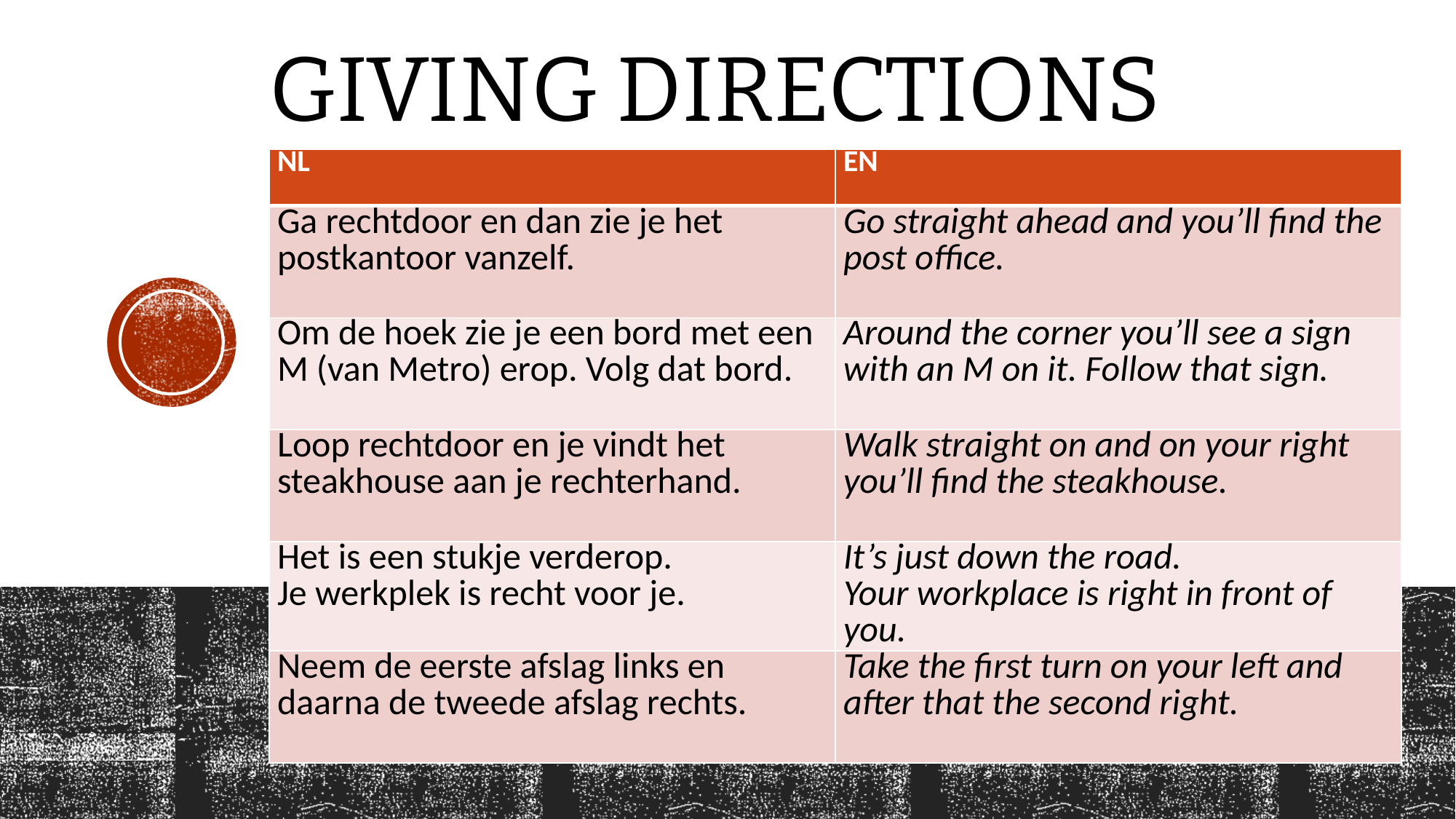

# giving directions
| NL | EN |
| --- | --- |
| Ga rechtdoor en dan zie je het postkantoor vanzelf. | Go straight ahead and you’ll find the post office. |
| Om de hoek zie je een bord met een M (van Metro) erop. Volg dat bord. | Around the corner you’ll see a sign with an M on it. Follow that sign. |
| Loop rechtdoor en je vindt het steakhouse aan je rechterhand. | Walk straight on and on your right you’ll find the steakhouse. |
| Het is een stukje verderop. Je werkplek is recht voor je. | It’s just down the road. Your workplace is right in front of you. |
| Neem de eerste afslag links en daarna de tweede afslag rechts. | Take the first turn on your left and after that the second right. |